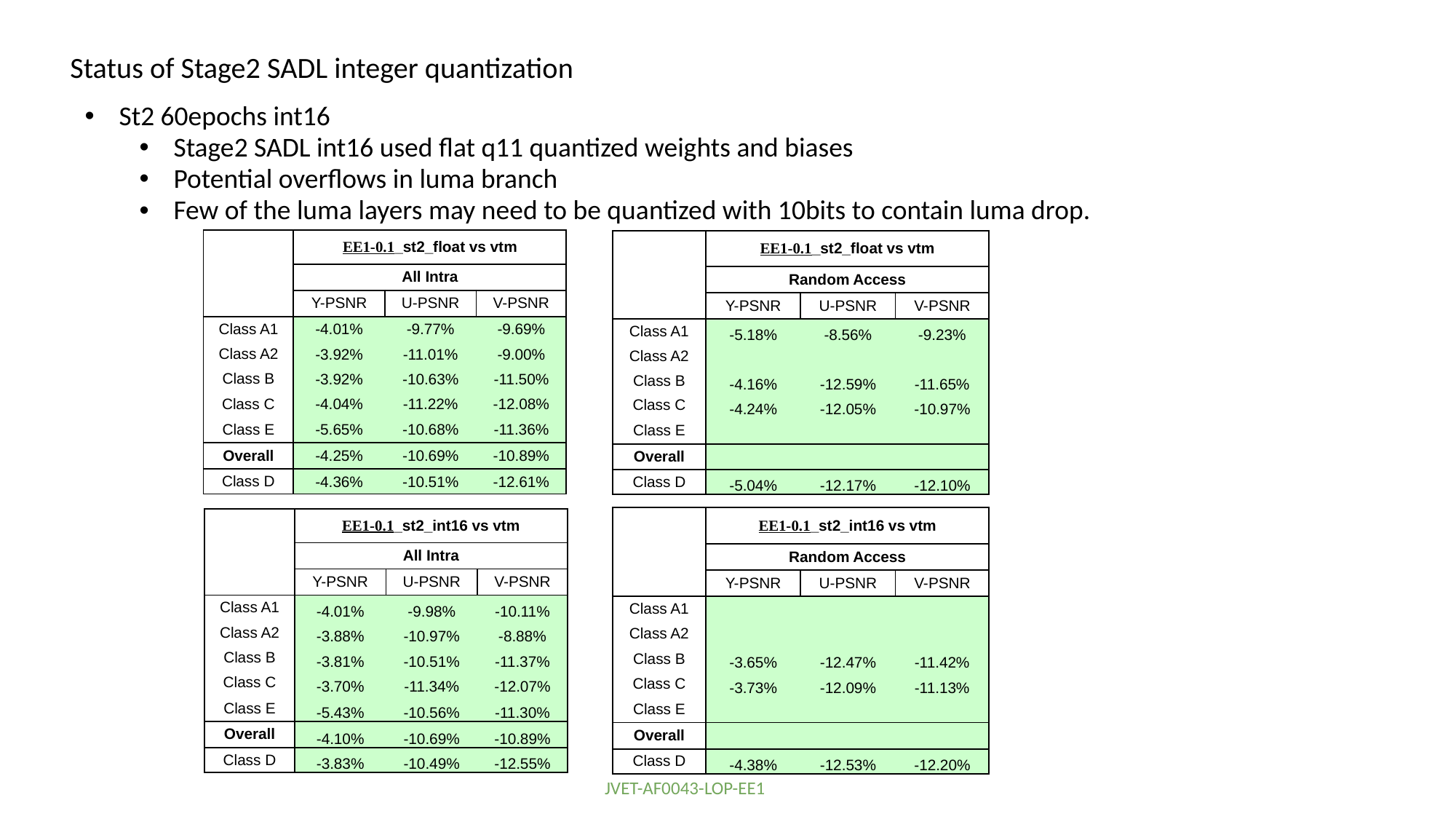

# Status of Stage2 SADL integer quantization
St2 60epochs int16
Stage2 SADL int16 used flat q11 quantized weights and biases
Potential overflows in luma branch
Few of the luma layers may need to be quantized with 10bits to contain luma drop.

|  | EE1-0.1\_st2\_float vs vtm |  |  |
| --- | --- | --- | --- |
|  | All Intra |  |  |
|  | Y-PSNR | U-PSNR | V-PSNR |
| Class A1 | -4.01% | -9.77% | -9.69% |
| Class A2 | -3.92% | -11.01% | -9.00% |
| Class B | -3.92% | -10.63% | -11.50% |
| Class C | -4.04% | -11.22% | -12.08% |
| Class E | -5.65% | -10.68% | -11.36% |
| Overall | -4.25% | -10.69% | -10.89% |
| Class D | -4.36% | -10.51% | -12.61% |
|  | EE1-0.1\_st2\_float vs vtm |  |  |
| --- | --- | --- | --- |
|  | Random Access |  |  |
|  | Y-PSNR | U-PSNR | V-PSNR |
| Class A1 | -5.18% | -8.56% | -9.23% |
| Class A2 |  |  |  |
| Class B | -4.16% | -12.59% | -11.65% |
| Class C | -4.24% | -12.05% | -10.97% |
| Class E |  |  |  |
| Overall |  |  |  |
| Class D | -5.04% | -12.17% | -12.10% |

|  | EE1-0.1\_st2\_int16 vs vtm |  |  |
| --- | --- | --- | --- |
|  | Random Access |  |  |
|  | Y-PSNR | U-PSNR | V-PSNR |
| Class A1 |  |  |  |
| Class A2 |  |  |  |
| Class B | -3.65% | -12.47% | -11.42% |
| Class C | -3.73% | -12.09% | -11.13% |
| Class E |  |  |  |
| Overall |  |  |  |
| Class D | -4.38% | -12.53% | -12.20% |
|  | EE1-0.1\_st2\_int16 vs vtm |  |  |
| --- | --- | --- | --- |
|  | All Intra |  |  |
|  | Y-PSNR | U-PSNR | V-PSNR |
| Class A1 | -4.01% | -9.98% | -10.11% |
| Class A2 | -3.88% | -10.97% | -8.88% |
| Class B | -3.81% | -10.51% | -11.37% |
| Class C | -3.70% | -11.34% | -12.07% |
| Class E | -5.43% | -10.56% | -11.30% |
| Overall | -4.10% | -10.69% | -10.89% |
| Class D | -3.83% | -10.49% | -12.55% |
JVET-AF0043-LOP-EE1